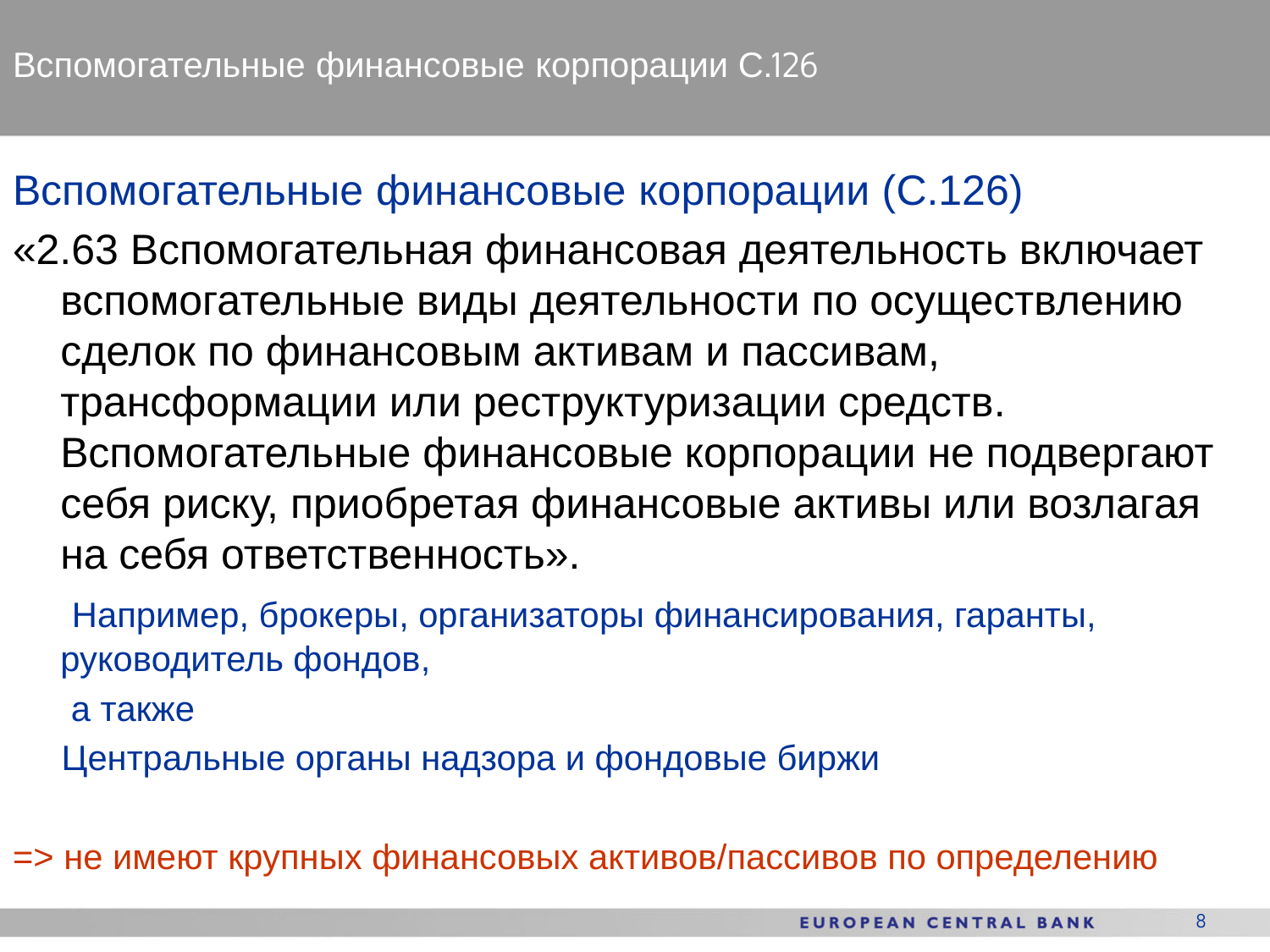

Вспомогательные финансовые корпорации С.126
Вспомогательные финансовые корпорации (С.126)
«2.63 Вспомогательная финансовая деятельность включает вспомогательные виды деятельности по осуществлению сделок по финансовым активам и пассивам, трансформации или реструктуризации средств. Вспомогательные финансовые корпорации не подвергают себя риску, приобретая финансовые активы или возлагая на себя ответственность».
     Например, брокеры, организаторы финансирования, гаранты, руководитель фондов,
      а также
     Центральные органы надзора и фондовые биржи

=> не имеют крупных финансовых активов/пассивов по определению

8